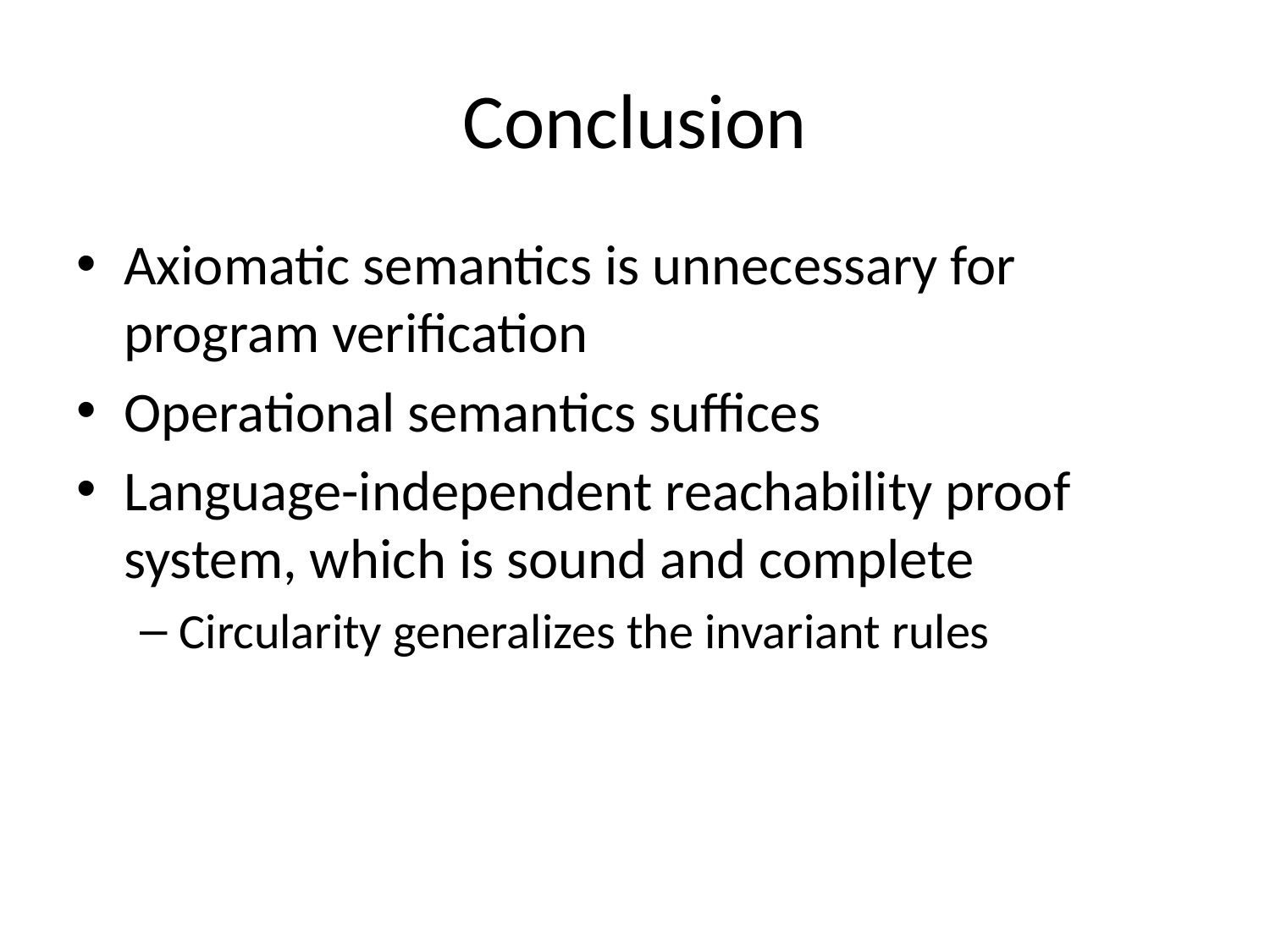

# Conclusion
Axiomatic semantics is unnecessary for program verification
Operational semantics suffices
Language-independent reachability proof system, which is sound and complete
Circularity generalizes the invariant rules